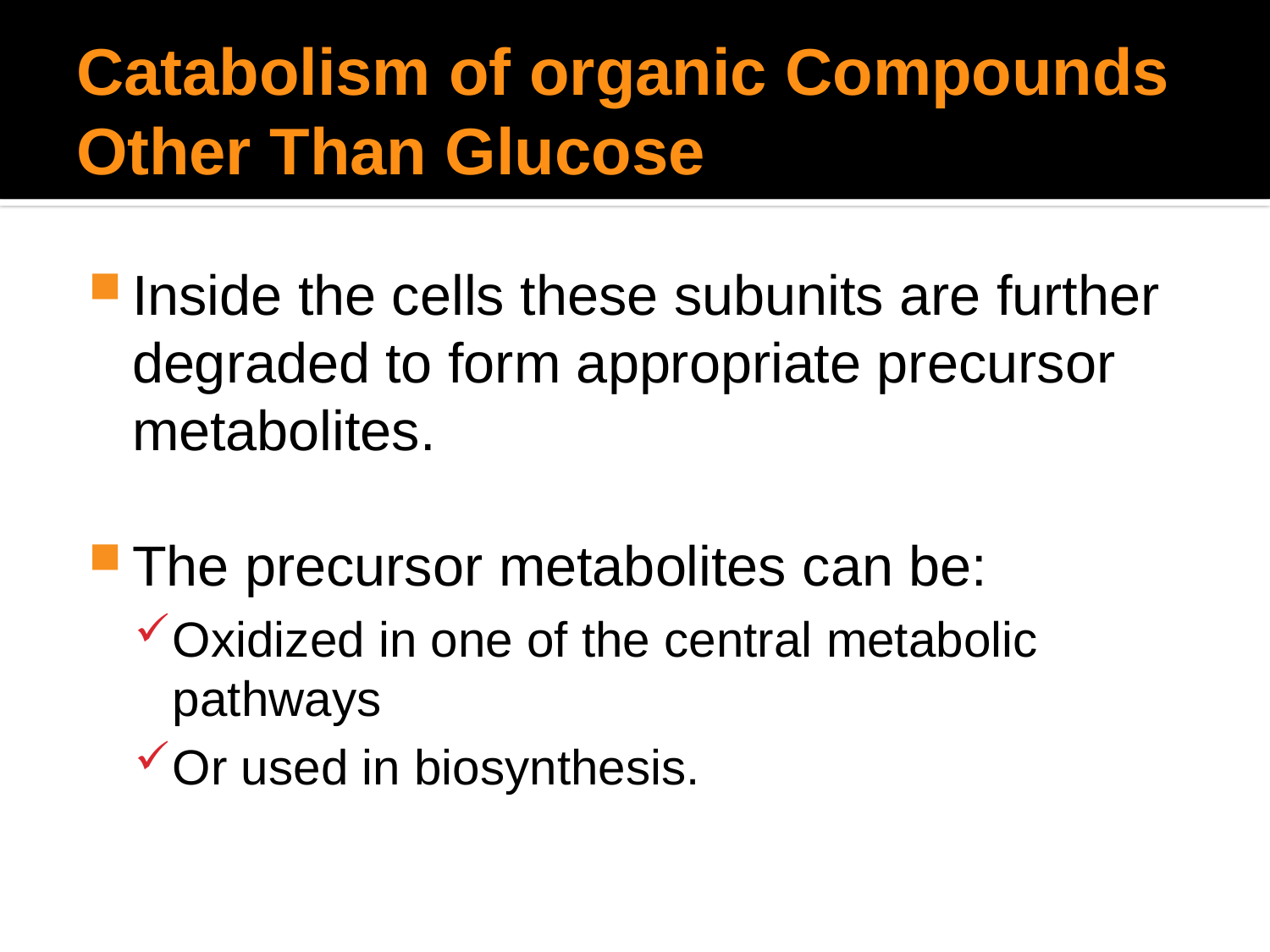

# Catabolism of organic Compounds Other Than Glucose
Inside the cells these subunits are further degraded to form appropriate precursor metabolites.

The precursor metabolites can be:
Oxidized in one of the central metabolic pathways
Or used in biosynthesis.